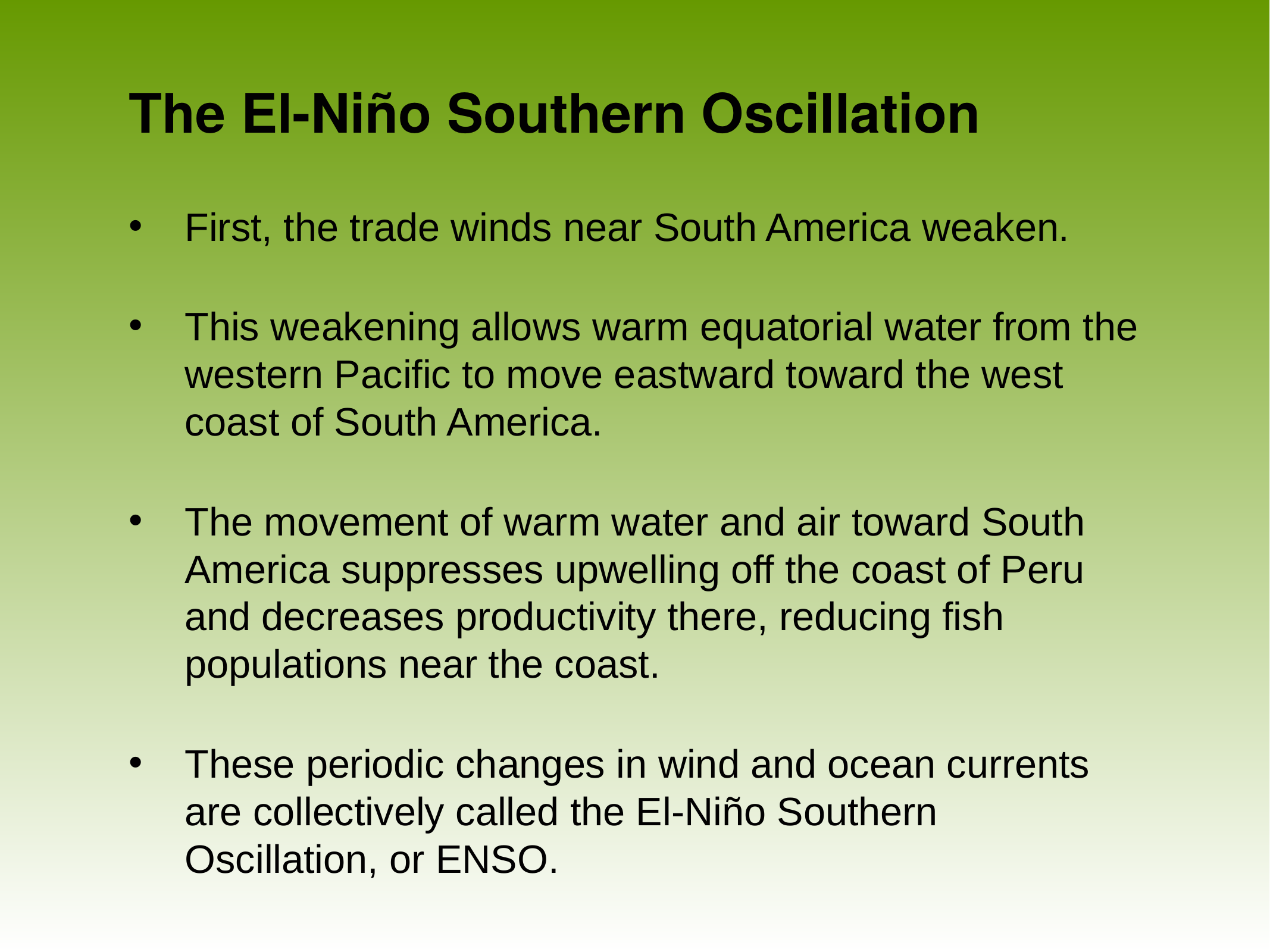

# The El-Niño Southern Oscillation
First, the trade winds near South America weaken.
This weakening allows warm equatorial water from the western Pacific to move eastward toward the west coast of South America.
The movement of warm water and air toward South America suppresses upwelling off the coast of Peru and decreases productivity there, reducing fish populations near the coast.
These periodic changes in wind and ocean currents are collectively called the El-Niño Southern Oscillation, or ENSO.